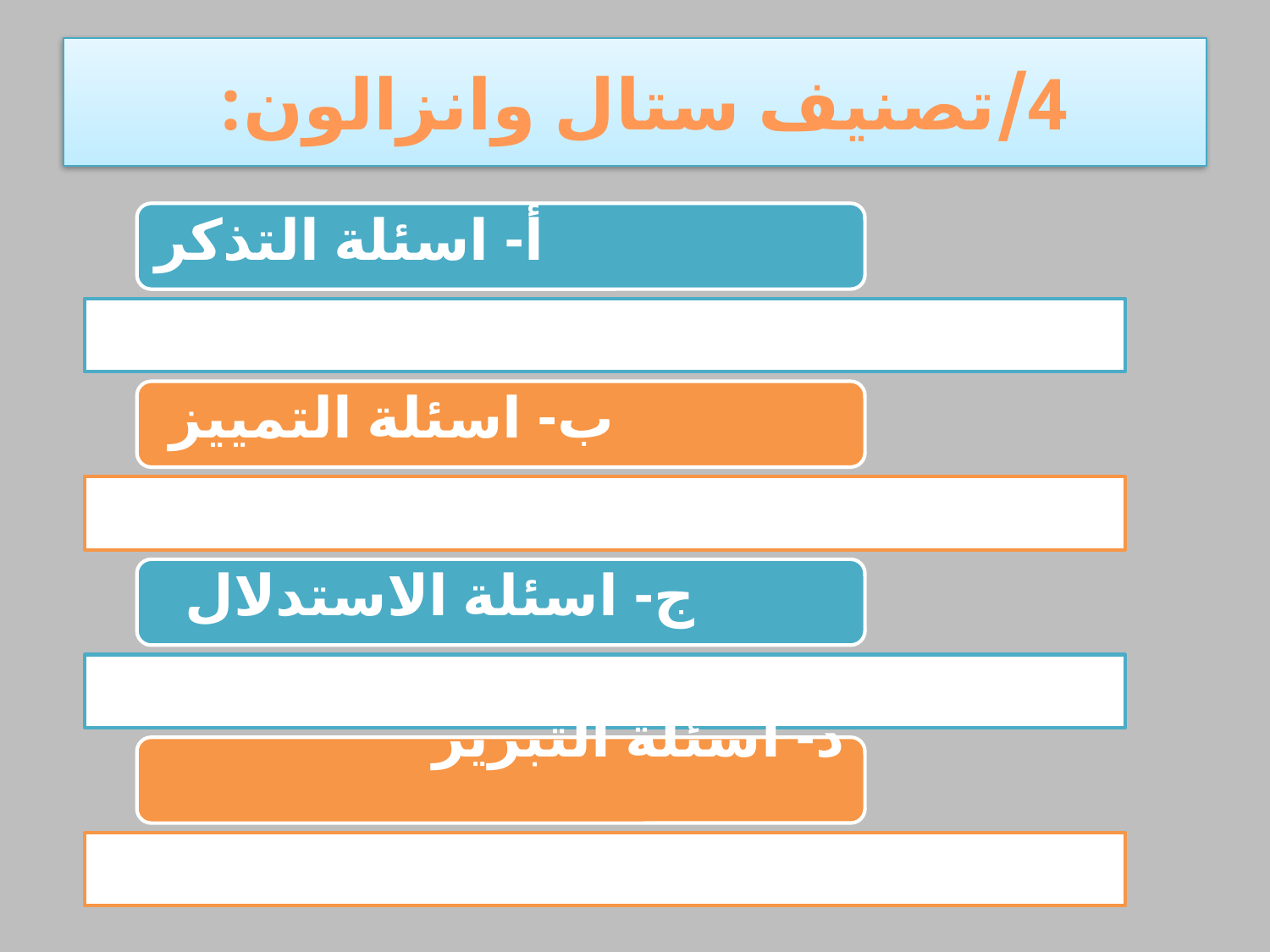

# 4/تصنيف ستال وانزالون:
أ- اسئلة التذكر
ب- اسئلة التمييز
د- اسئلة التبرير